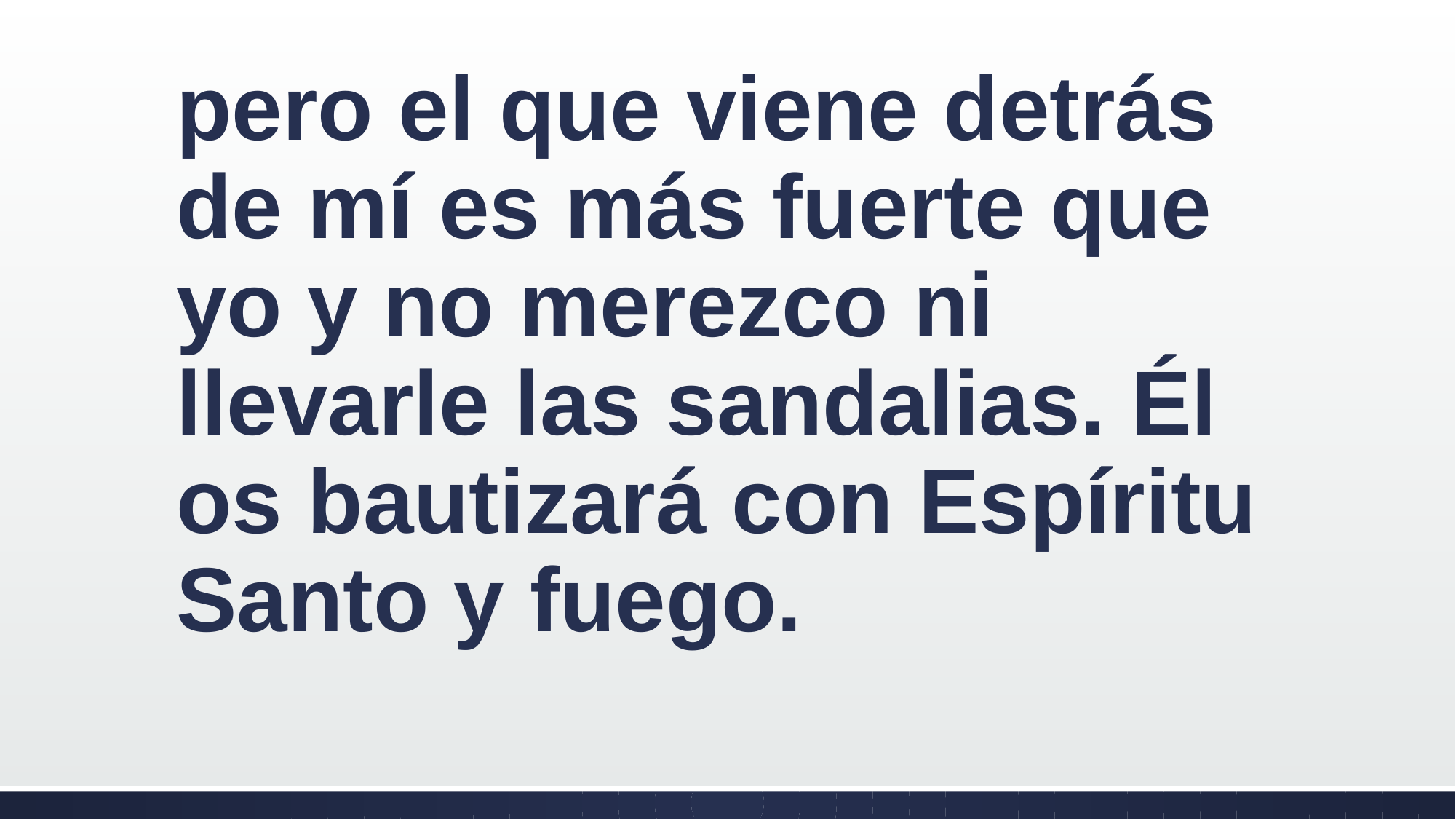

#
pero el que viene detrás de mí es más fuerte que yo y no merezco ni llevarle las sandalias. Él os bautizará con Espíritu Santo y fuego.